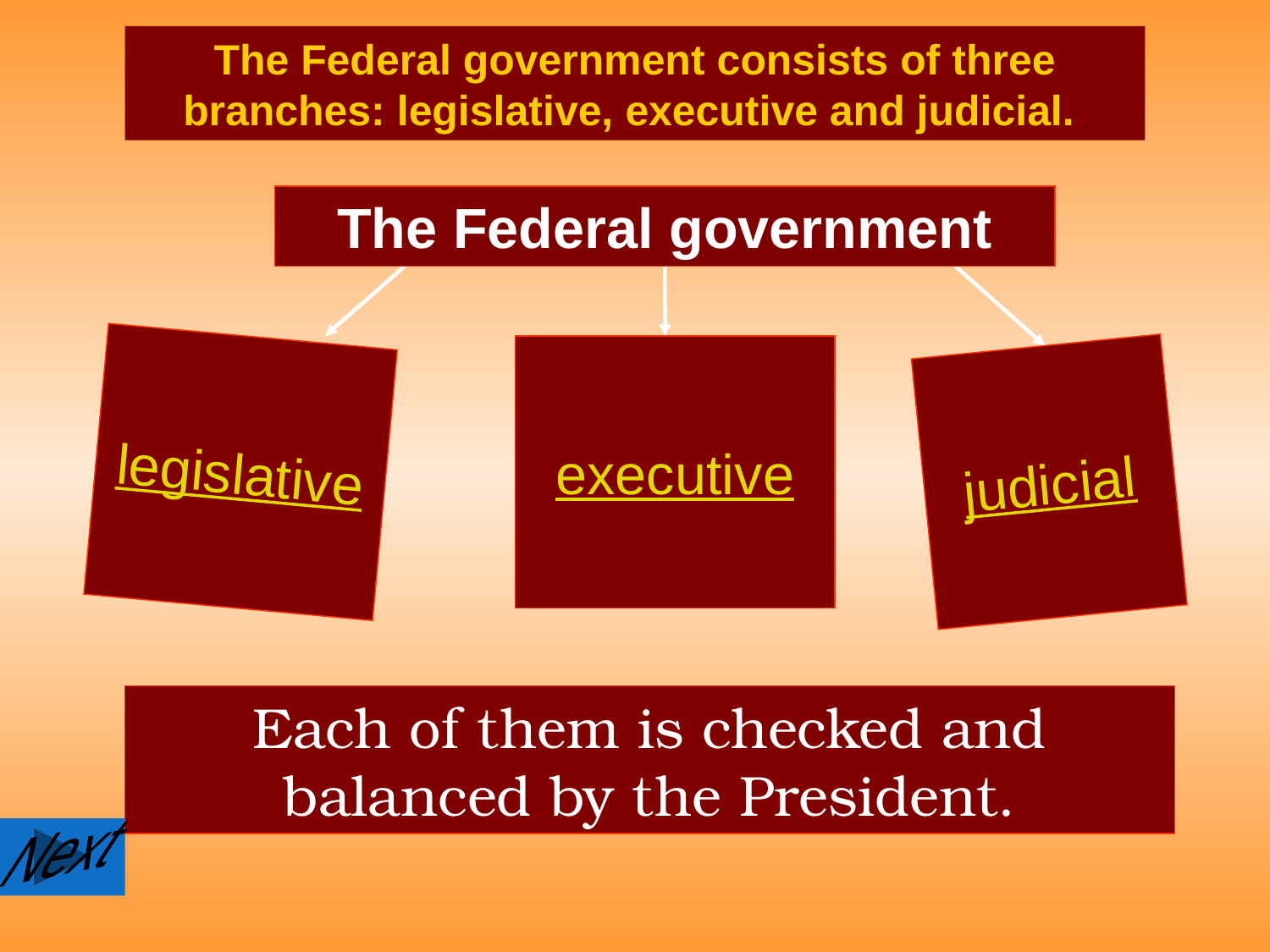

The Federal government consists of three branches: legislative, executive and judicial.
The Federal government

legislative

executive

judicial

Each of them is checked and balanced by the President.
Next